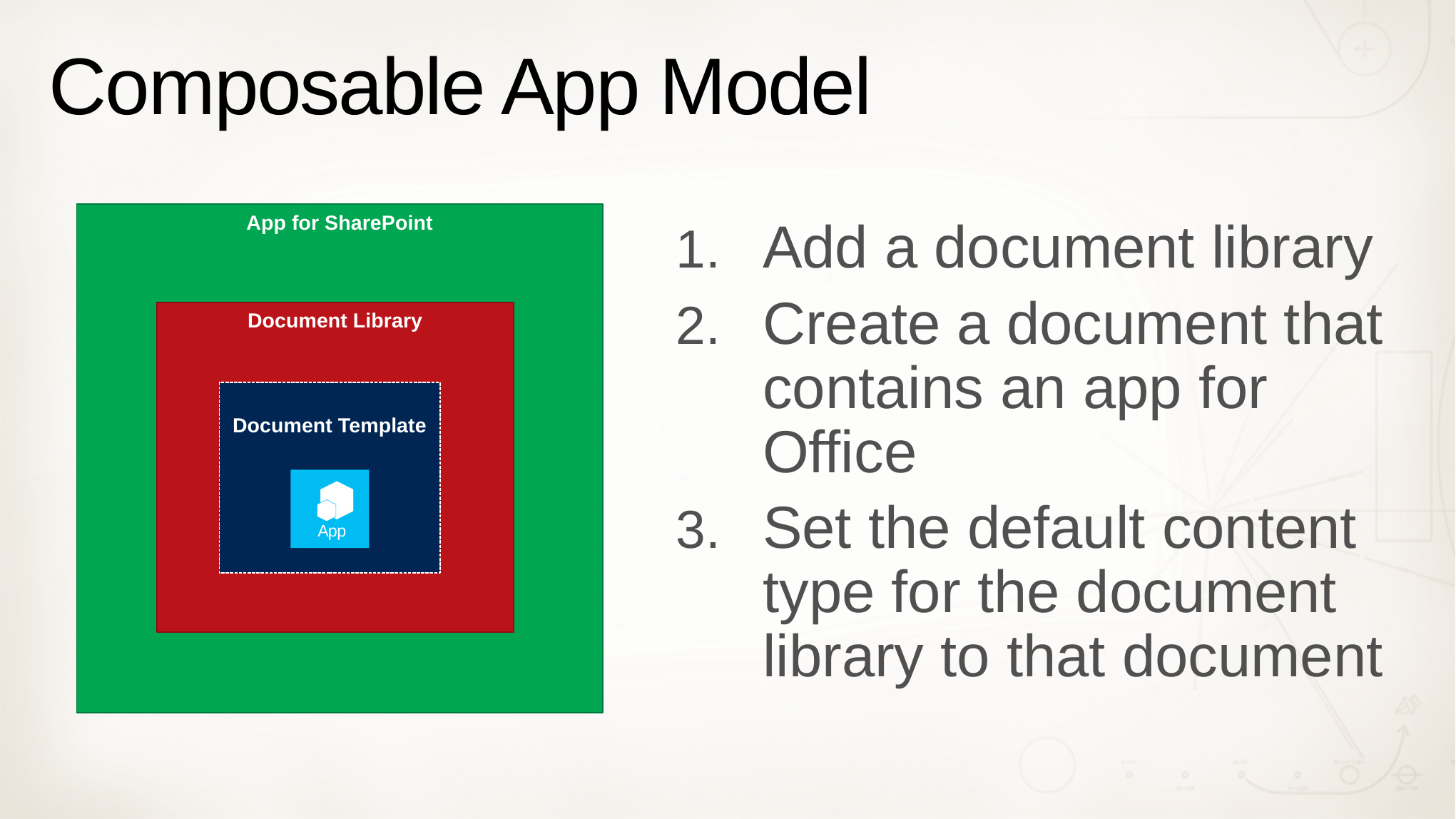

# Composable App Model
App for SharePoint
Add a document library
Create a document that contains an app for Office
Set the default content type for the document library to that document
Document Library

Document Template
App